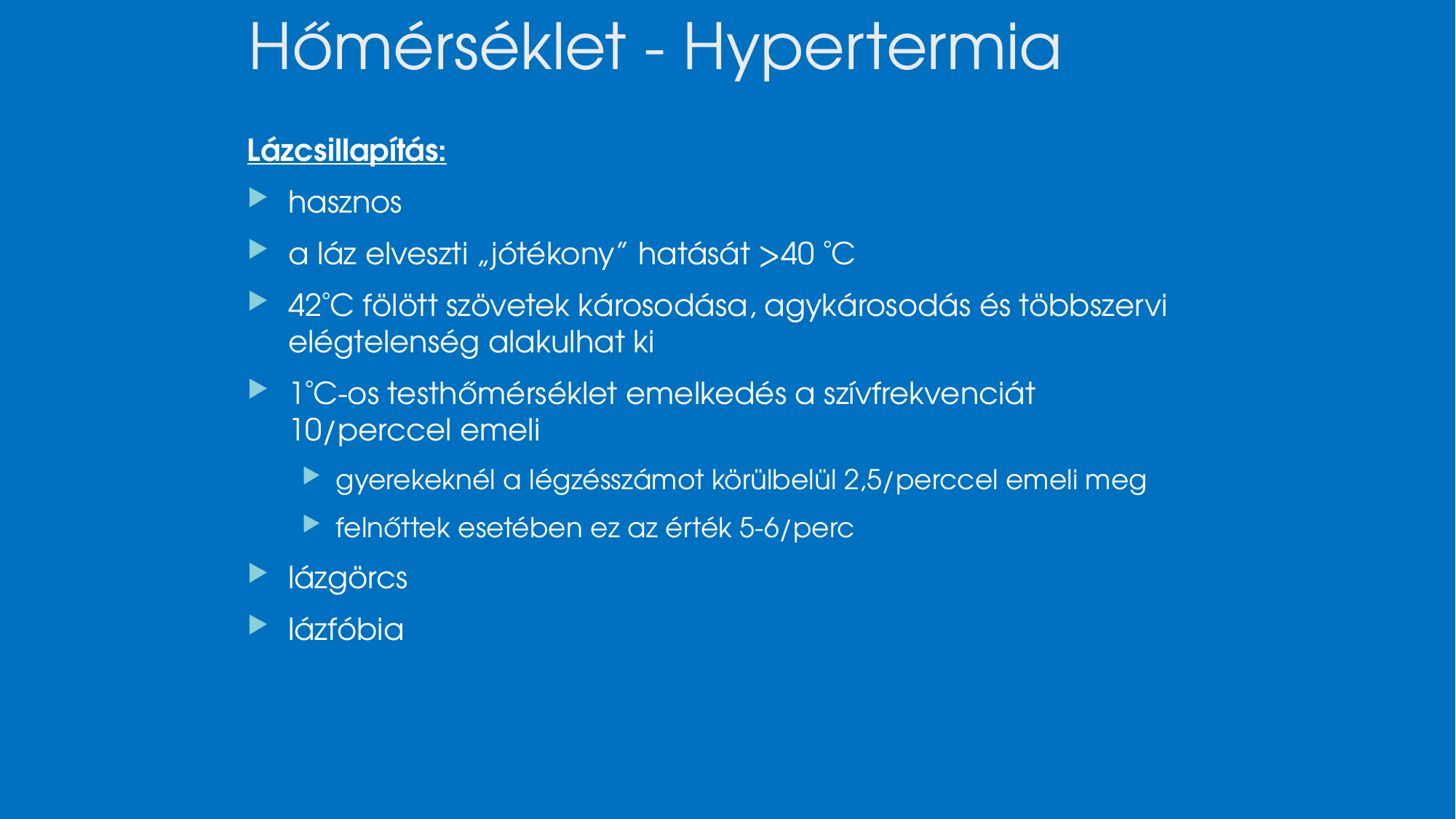

# Hőmérséklet - Hypertermia
Lázcsillapítás:
hasznos
a láz elveszti „jótékony” hatását >40 °C
42°C fölött szövetek károsodása, agykárosodás és többszervi elégtelenség alakulhat ki
1°C-os testhőmérséklet emelkedés a szívfrekvenciát 10/perccel emeli
gyerekeknél a légzésszámot körülbelül 2,5/perccel emeli meg
felnőttek esetében ez az érték 5-6/perc
lázgörcs
lázfóbia